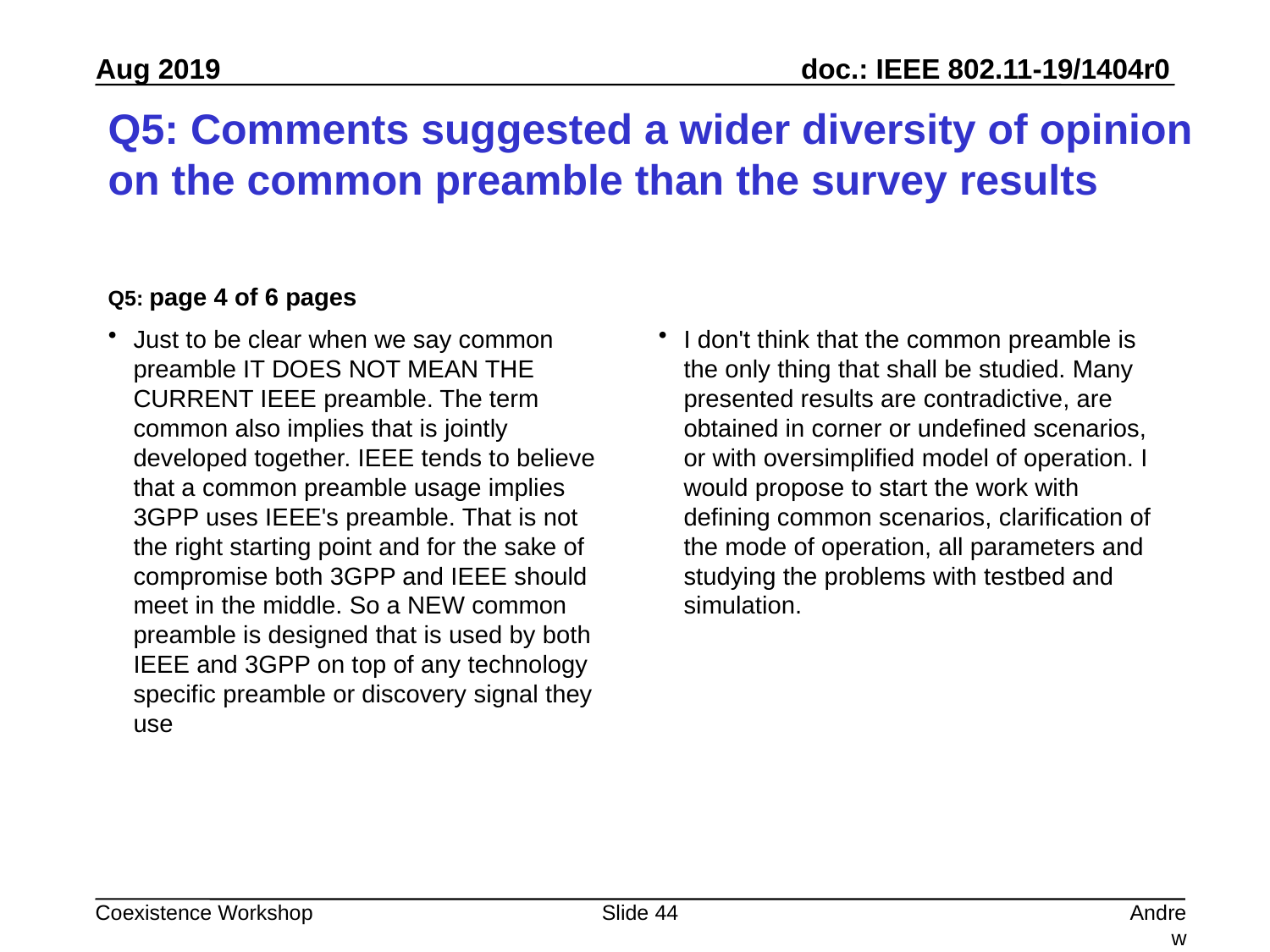

# Q5: Comments suggested a wider diversity of opinion on the common preamble than the survey results
Q5: page 4 of 6 pages
Just to be clear when we say common preamble IT DOES NOT MEAN THE CURRENT IEEE preamble. The term common also implies that is jointly developed together. IEEE tends to believe that a common preamble usage implies 3GPP uses IEEE's preamble. That is not the right starting point and for the sake of compromise both 3GPP and IEEE should meet in the middle. So a NEW common preamble is designed that is used by both IEEE and 3GPP on top of any technology specific preamble or discovery signal they use

I don't think that the common preamble is the only thing that shall be studied. Many presented results are contradictive, are obtained in corner or undefined scenarios, or with oversimplified model of operation. I would propose to start the work with defining common scenarios, clarification of the mode of operation, all parameters and studying the problems with testbed and simulation.

Slide 44
Andrew Myles, Cisco